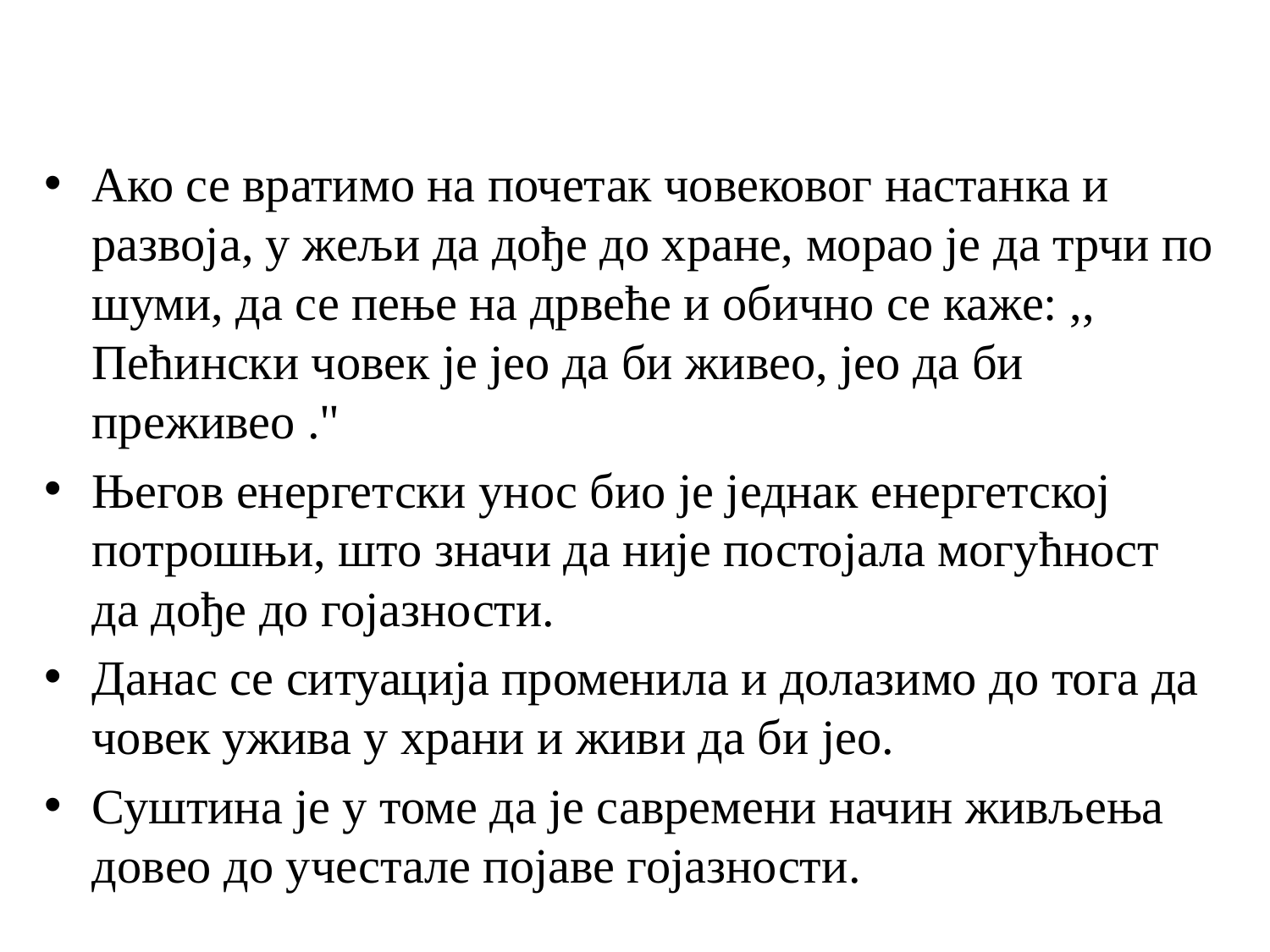

Ако се вратимо на почетак човековог настанка и развоја, у жељи да дође до хране, морао је да трчи по шуми, да се пење на дрвеће и обично се каже: ,, Пећински човек је јео да би живео, јео да би преживео ."
Његов енергетски унос био је једнак енергетској потрошњи, што значи да није постојала могућност да дође до гојазности.
Данас се ситуација променила и долазимо до тога да човек ужива у храни и живи да би јео.
Суштина је у томе да је савремени начин живљења довео до учестале појаве гојазности.